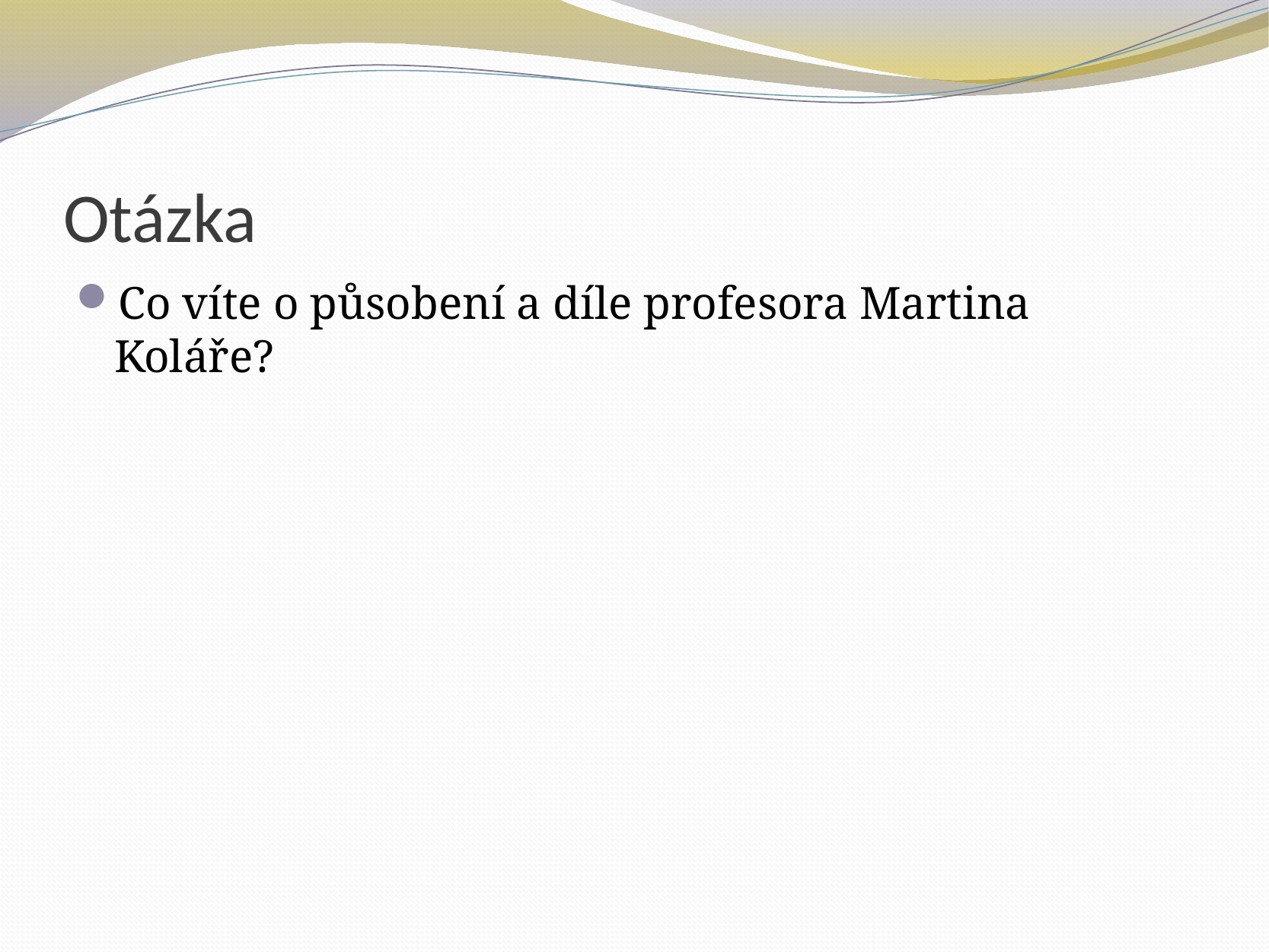

# Otázka
Co víte o působení a díle profesora Martina Koláře?